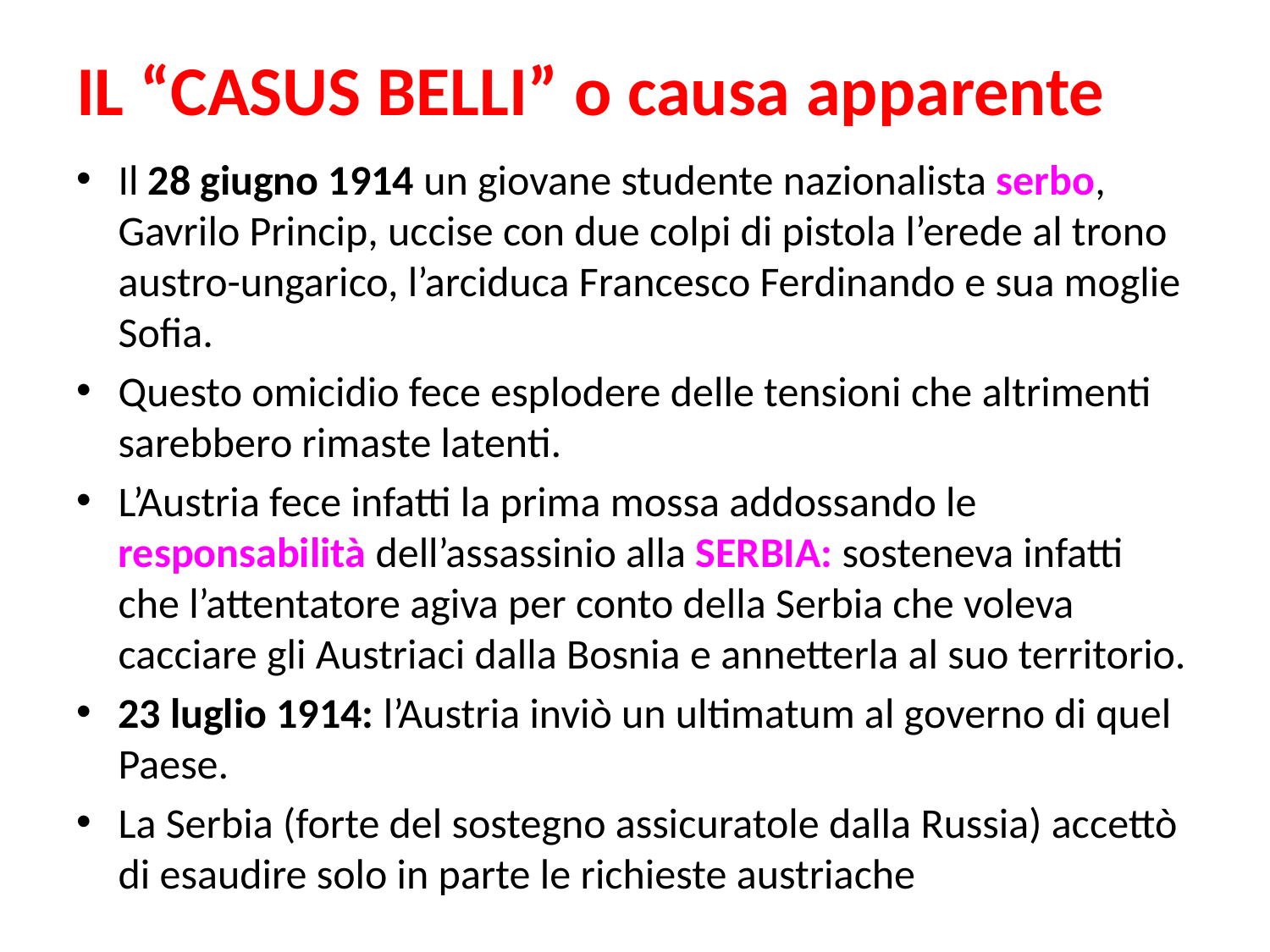

# IL “CASUS BELLI” o causa apparente
Il 28 giugno 1914 un giovane studente nazionalista serbo, Gavrilo Princip, uccise con due colpi di pistola l’erede al trono austro-ungarico, l’arciduca Francesco Ferdinando e sua moglie Sofia.
Questo omicidio fece esplodere delle tensioni che altrimenti sarebbero rimaste latenti.
L’Austria fece infatti la prima mossa addossando le responsabilità dell’assassinio alla SERBIA: sosteneva infatti che l’attentatore agiva per conto della Serbia che voleva cacciare gli Austriaci dalla Bosnia e annetterla al suo territorio.
23 luglio 1914: l’Austria inviò un ultimatum al governo di quel Paese.
La Serbia (forte del sostegno assicuratole dalla Russia) accettò di esaudire solo in parte le richieste austriache